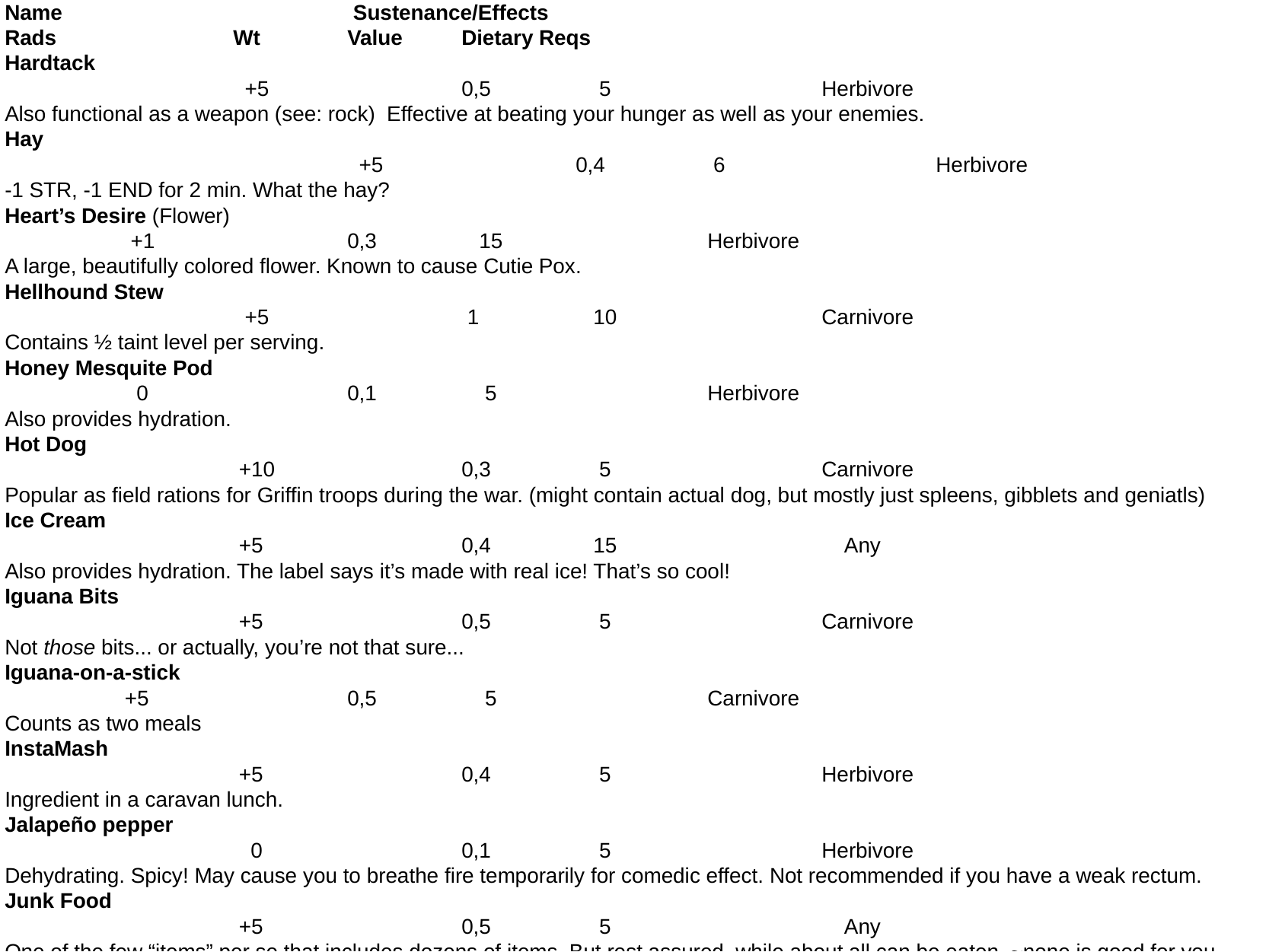

Name			 Sustenance/Effects 							Rads		Wt	Value 	Dietary Reqs
Hardtack 													  +5 		0,5	    5		   Herbivore
Also functional as a weapon (see: rock)  Effective at beating your hunger as well as your enemies.
Hay 														  +5		0,4	    6		   Herbivore
-1 STR, -1 END for 2 min. What the hay?
Heart’s Desire (Flower) 										  +1 		0,3	   15		   Herbivore
A large, beautifully colored flower. Known to cause Cutie Pox.
Hellhound Stew 												  +5		 1	   10		   Carnivore
Contains ½ taint level per serving.
Honey Mesquite Pod  											   0		0,1	    5		   Herbivore
Also provides hydration.
Hot Dog 													 +10		0,3	    5		   Carnivore
Popular as field rations for Griffin troops during the war. (might contain actual dog, but mostly just spleens, gibblets and geniatls)
Ice Cream 													 +5		0,4	   15		       Any
Also provides hydration. The label says it’s made with real ice! That’s so cool!
Iguana Bits 												 +5		0,5	    5		   Carnivore
Not those bits... or actually, you’re not that sure...
Iguana-on-a-stick  											 +5		0,5	    5		   Carnivore
Counts as two meals
InstaMash  												 +5 		0,4	    5		   Herbivore
Ingredient in a caravan lunch.
Jalapeño pepper												   0		0,1	    5	 	   Herbivore
Dehydrating. Spicy! May cause you to breathe fire temporarily for comedic effect. Not recommended if you have a weak rectum.
Junk Food													 +5		0,5	    5		       Any
One of the few “items” per se that includes dozens of items. But rest assured, while about all can be eaten, ~none is good for you.
Kelp														   0		0,4	    5		   Herbivore
Hydrating. Seapony fare.
Kelp, Dried 												 +5		0,1	    5		   Herbivore
A popular Neighponese snack.
Kibble 													 +5		0,5	    5		   Carnivore
Dehydrating. Promotes healthy coats.
Luna Bar													 +5		0,2	    5		        Any
Counts as two meals, dehydrating. It claims to be a meal supplement.
Lustre Dust												   0 		0,2	   10		        Any
Does not heal. Does not count as a meal. Gives a golden metallic sheen to whatever it is painted on.
Manticore Meat 												 -20		1,1	    8		   Carnivore
The Reaper Brass was known to have a near daily intake of this... in a non-dietary manner... both types of “meat” too... *shiver*